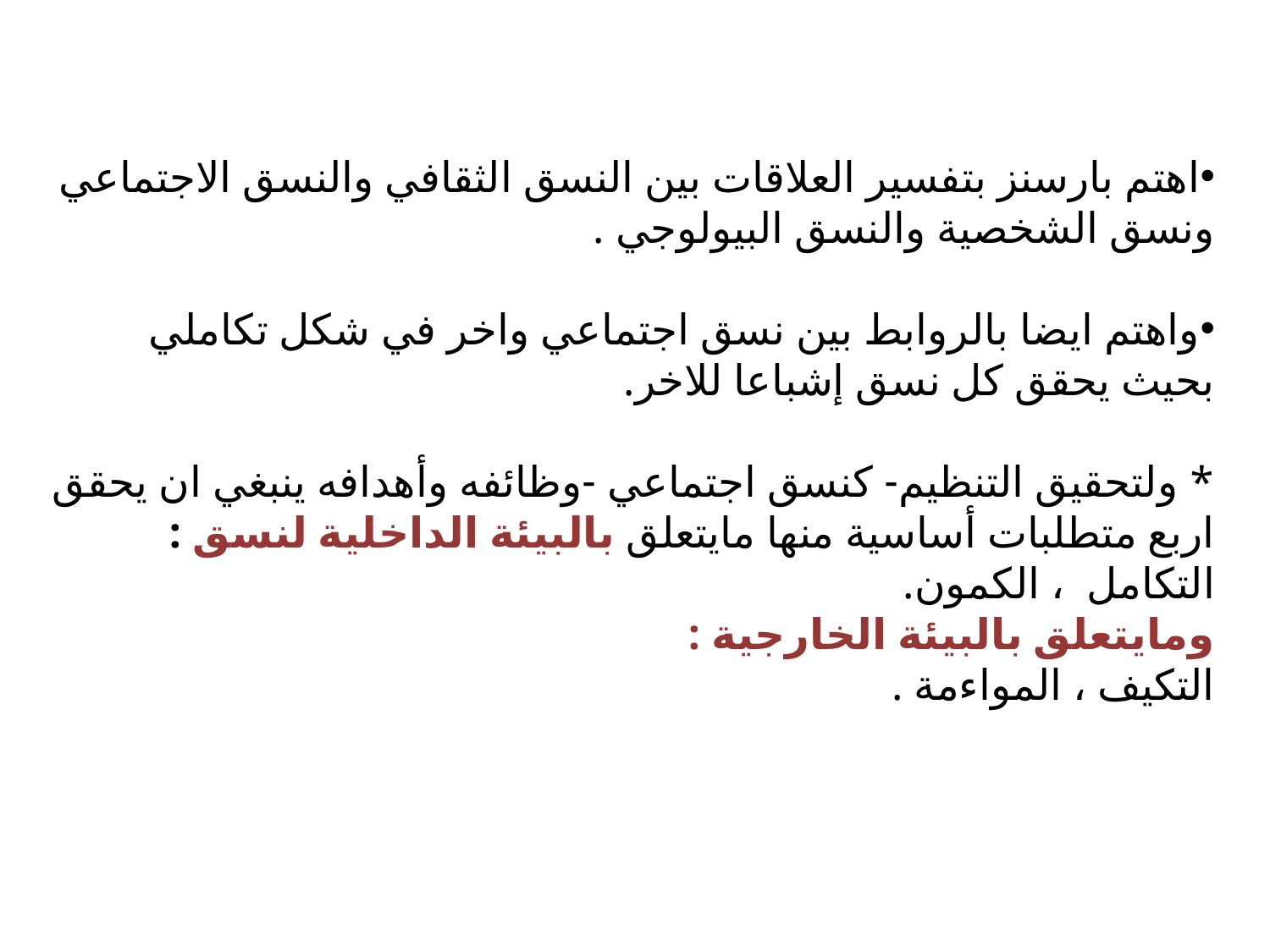

اهتم بارسنز بتفسير العلاقات بين النسق الثقافي والنسق الاجتماعي ونسق الشخصية والنسق البيولوجي .

واهتم ايضا بالروابط بين نسق اجتماعي واخر في شكل تكاملي بحيث يحقق كل نسق إشباعا للاخر.

* ولتحقيق التنظيم- كنسق اجتماعي -وظائفه وأهدافه ينبغي ان يحقق اربع متطلبات أساسية منها مايتعلق بالبيئة الداخلية لنسق :
التكامل  ، الكمون.
ومايتعلق بالبيئة الخارجية :
التكيف ، المواءمة .